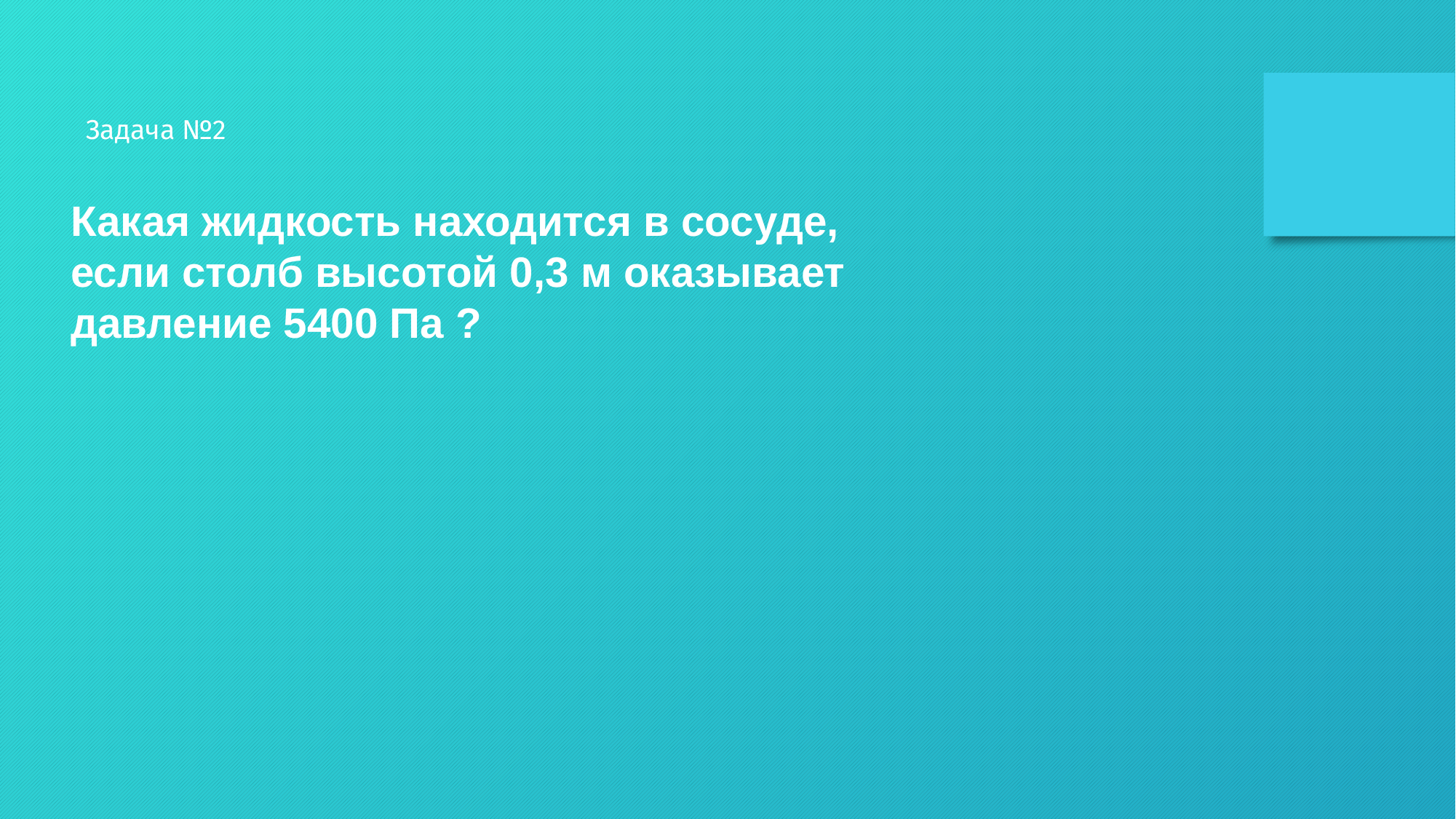

Задача №2
Какая жидкость находится в сосуде, если столб высотой 0,3 м оказывает давление 5400 Па ?